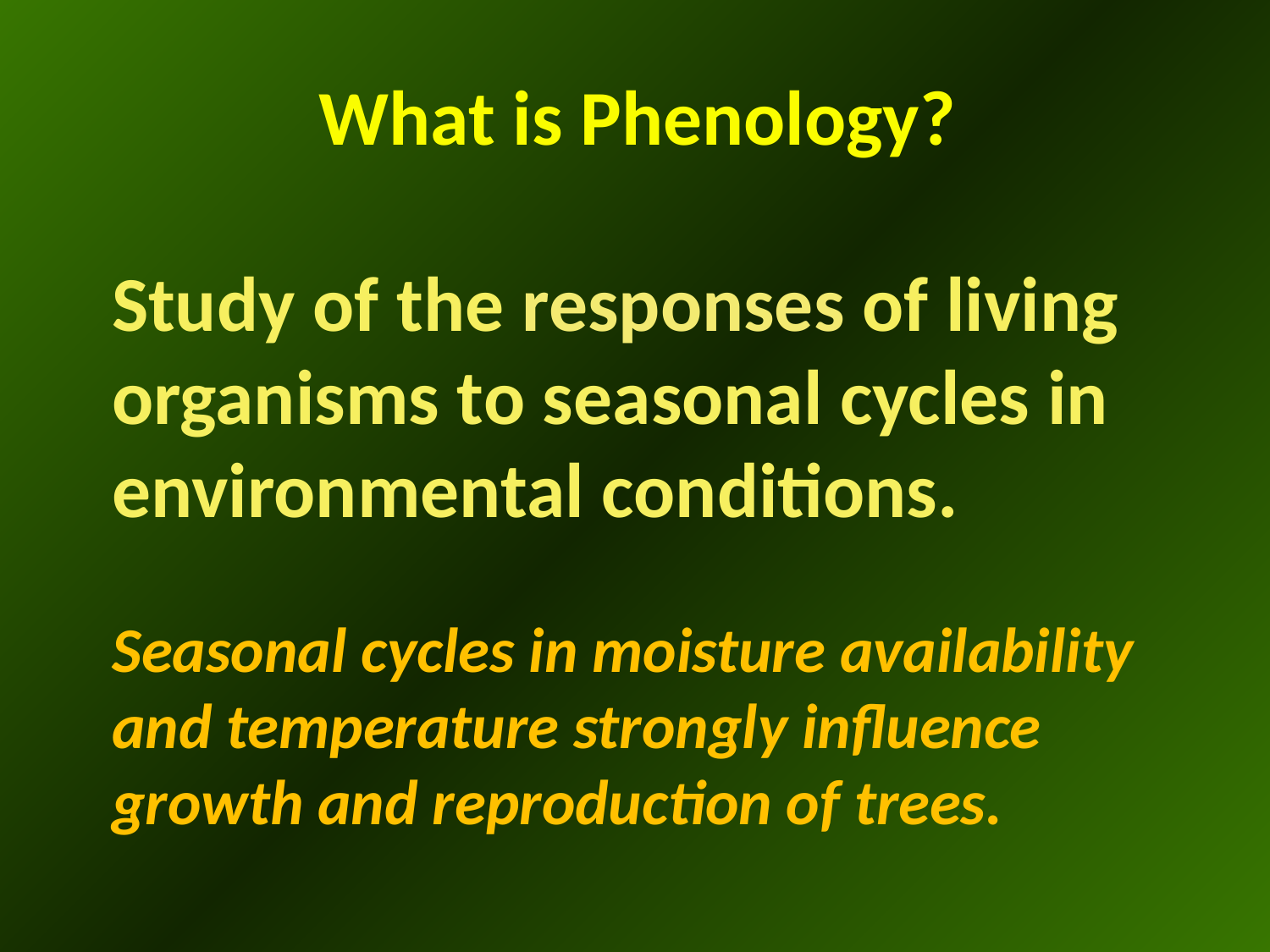

What is Phenology?
# Study of the responses of living organisms to seasonal cycles in environmental conditions. Seasonal cycles in moisture availability and temperature strongly influence growth and reproduction of trees.